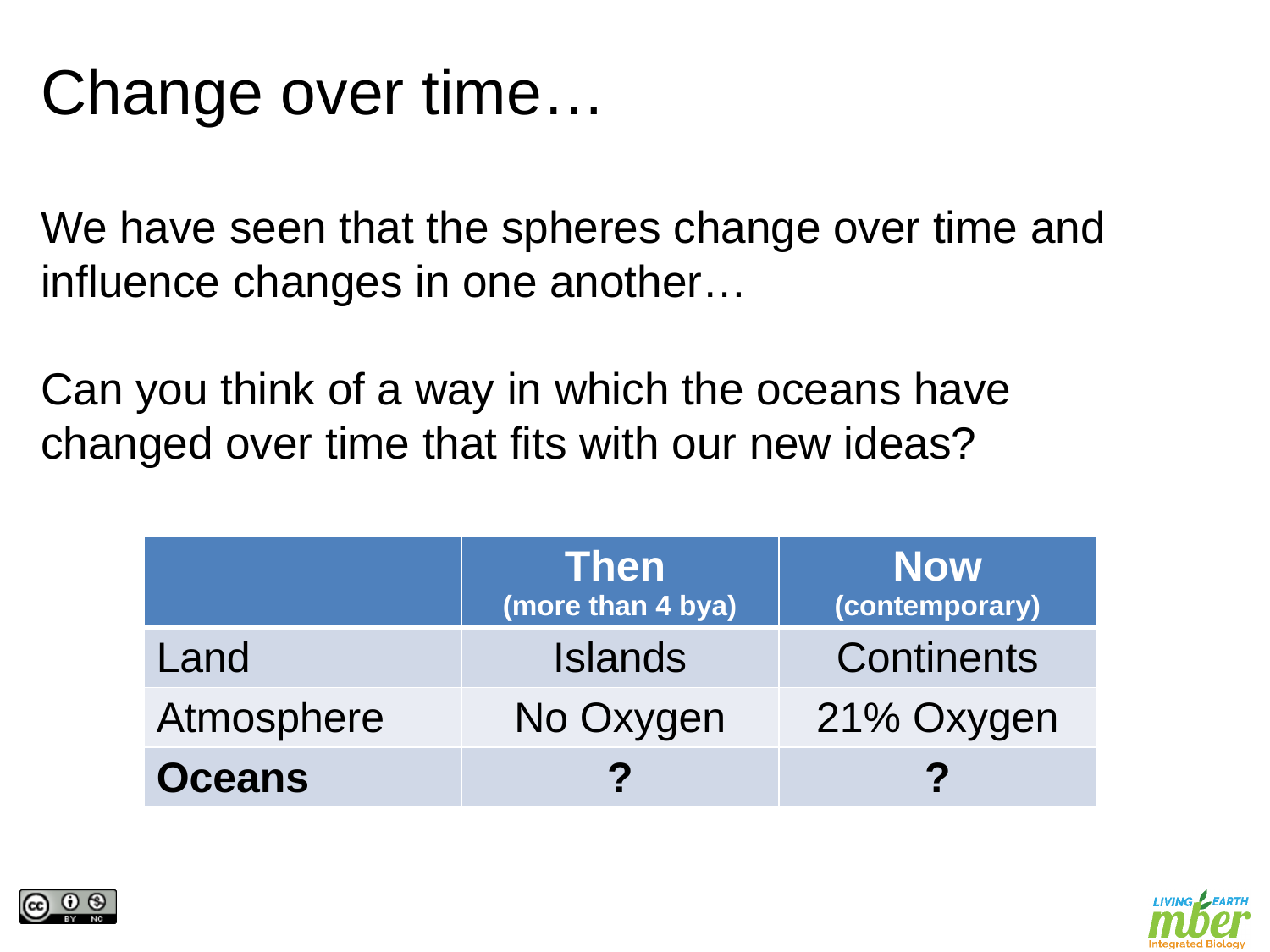

Change over time…
We have seen that the spheres change over time and influence changes in one another…

Can you think of a way in which the oceans have changed over time that fits with our new ideas?

|  | Then (more than 4 bya) | Now (contemporary) |
| --- | --- | --- |
| Land | Islands | Continents |
| Atmosphere | No Oxygen | 21% Oxygen |
| Oceans | ? | ? |